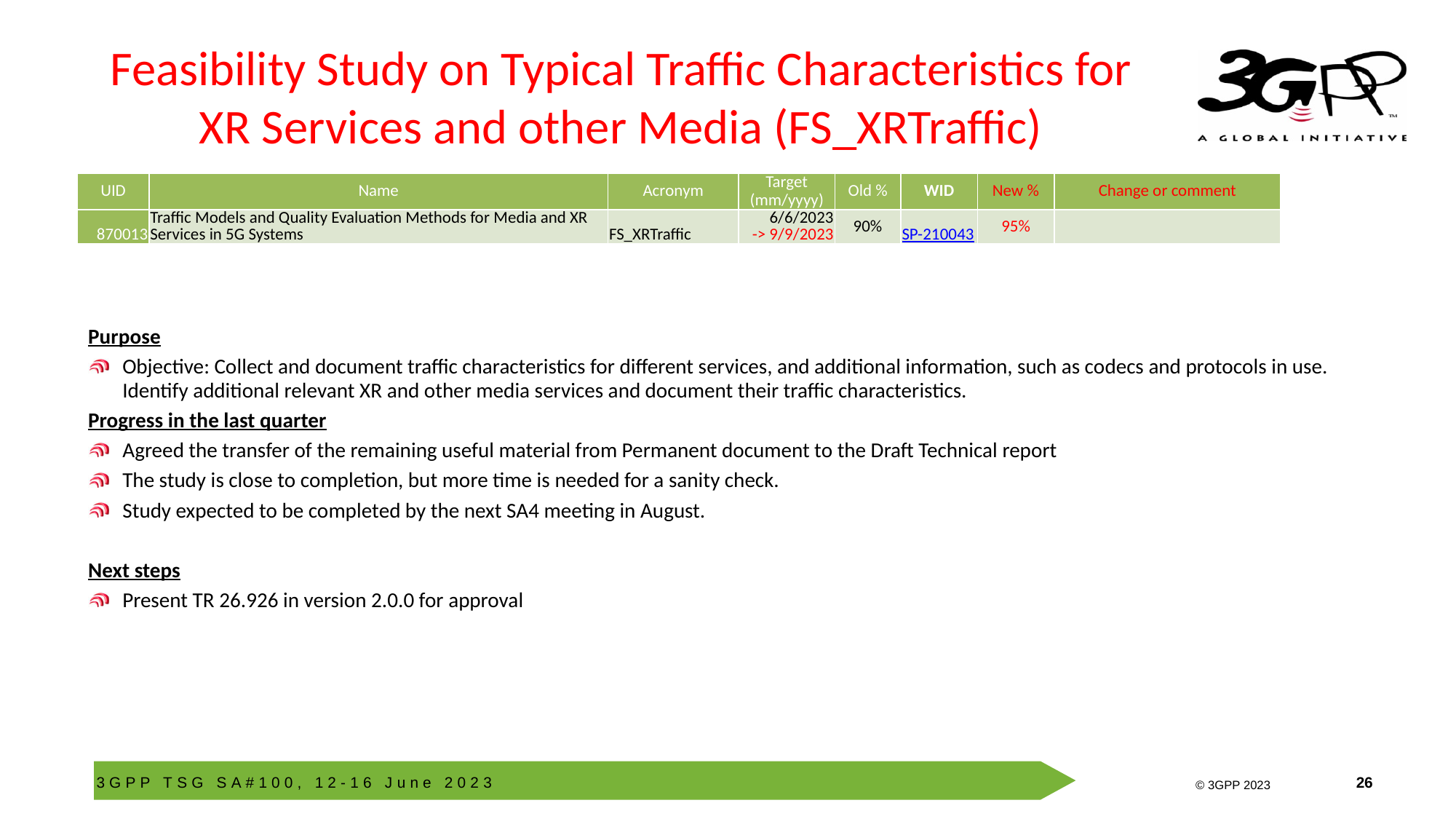

# Feasibility Study on Typical Traffic Characteristics for XR Services and other Media (FS_XRTraffic)
| UID | Name | Acronym | Target (mm/yyyy) | Old % | WID | New % | Change or comment |
| --- | --- | --- | --- | --- | --- | --- | --- |
| 870013 | Traffic Models and Quality Evaluation Methods for Media and XR Services in 5G Systems | FS\_XRTraffic | 6/6/2023 -> 9/9/2023 | 90% | SP-210043 | 95% |  |
Purpose
Objective: Collect and document traffic characteristics for different services, and additional information, such as codecs and protocols in use. Identify additional relevant XR and other media services and document their traffic characteristics.
Progress in the last quarter
Agreed the transfer of the remaining useful material from Permanent document to the Draft Technical report
The study is close to completion, but more time is needed for a sanity check.
Study expected to be completed by the next SA4 meeting in August.

Next steps
Present TR 26.926 in version 2.0.0 for approval